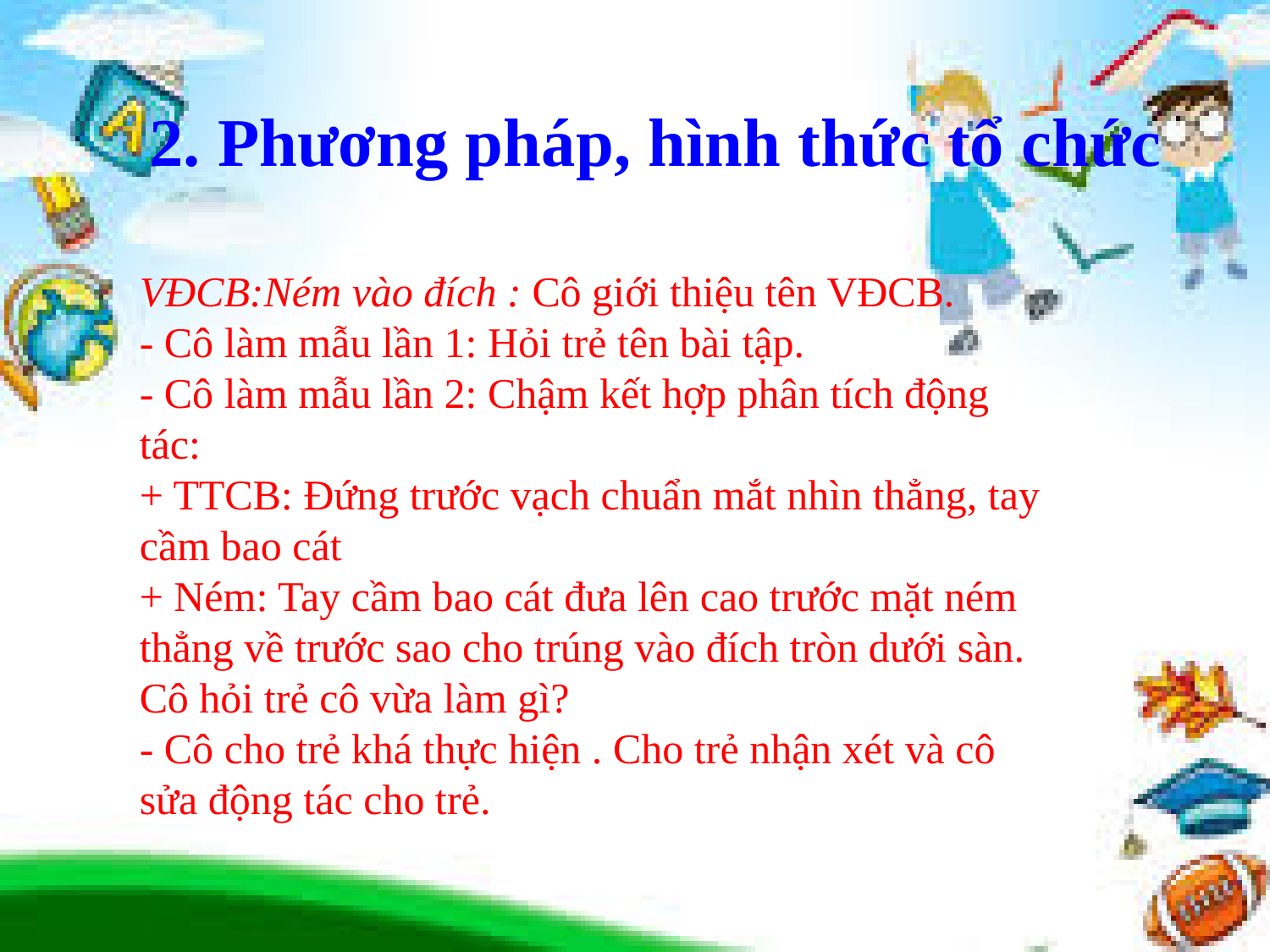

2. Phương pháp, hình thức tổ chức

VĐCB:Ném vào đích : Cô giới thiệu tên VĐCB.
- Cô làm mẫu lần 1: Hỏi trẻ tên bài tập.
- Cô làm mẫu lần 2: Chậm kết hợp phân tích động tác:
+ TTCB: Đứng trước vạch chuẩn mắt nhìn thẳng, tay cầm bao cát
+ Ném: Tay cầm bao cát đưa lên cao trước mặt ném thẳng về trước sao cho trúng vào đích tròn dưới sàn. Cô hỏi trẻ cô vừa làm gì?
- Cô cho trẻ khá thực hiện . Cho trẻ nhận xét và cô sửa động tác cho trẻ.